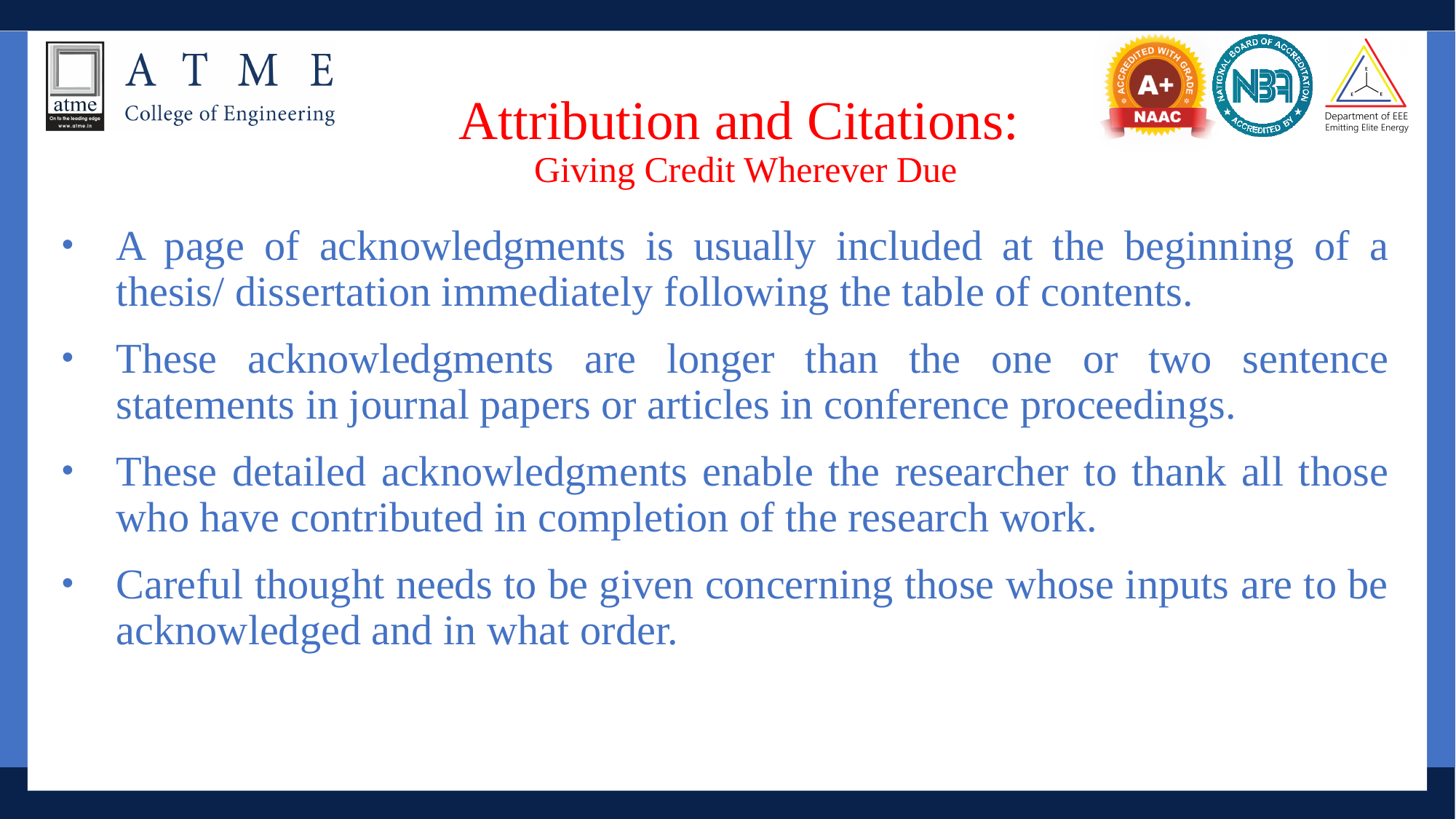

# Attribution and Citations: Giving Credit Wherever Due
A page of acknowledgments is usually included at the beginning of a thesis/ dissertation immediately following the table of contents.
These acknowledgments are longer than the one or two sentence statements in journal papers or articles in conference proceedings.
These detailed acknowledgments enable the researcher to thank all those who have contributed in completion of the research work.
Careful thought needs to be given concerning those whose inputs are to be acknowledged and in what order.